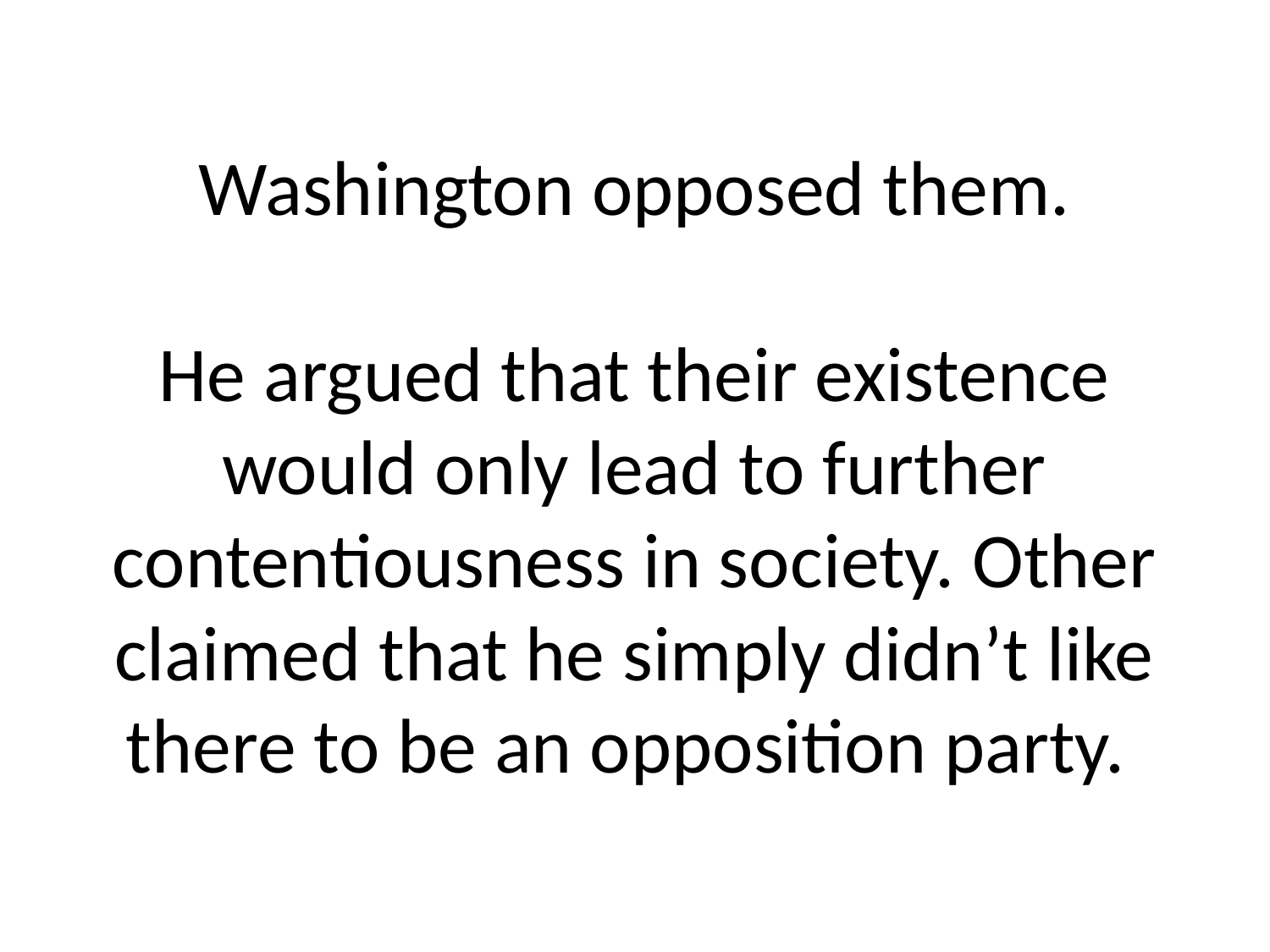

# Washington opposed them. He argued that their existence would only lead to further contentiousness in society. Other claimed that he simply didn’t like there to be an opposition party.